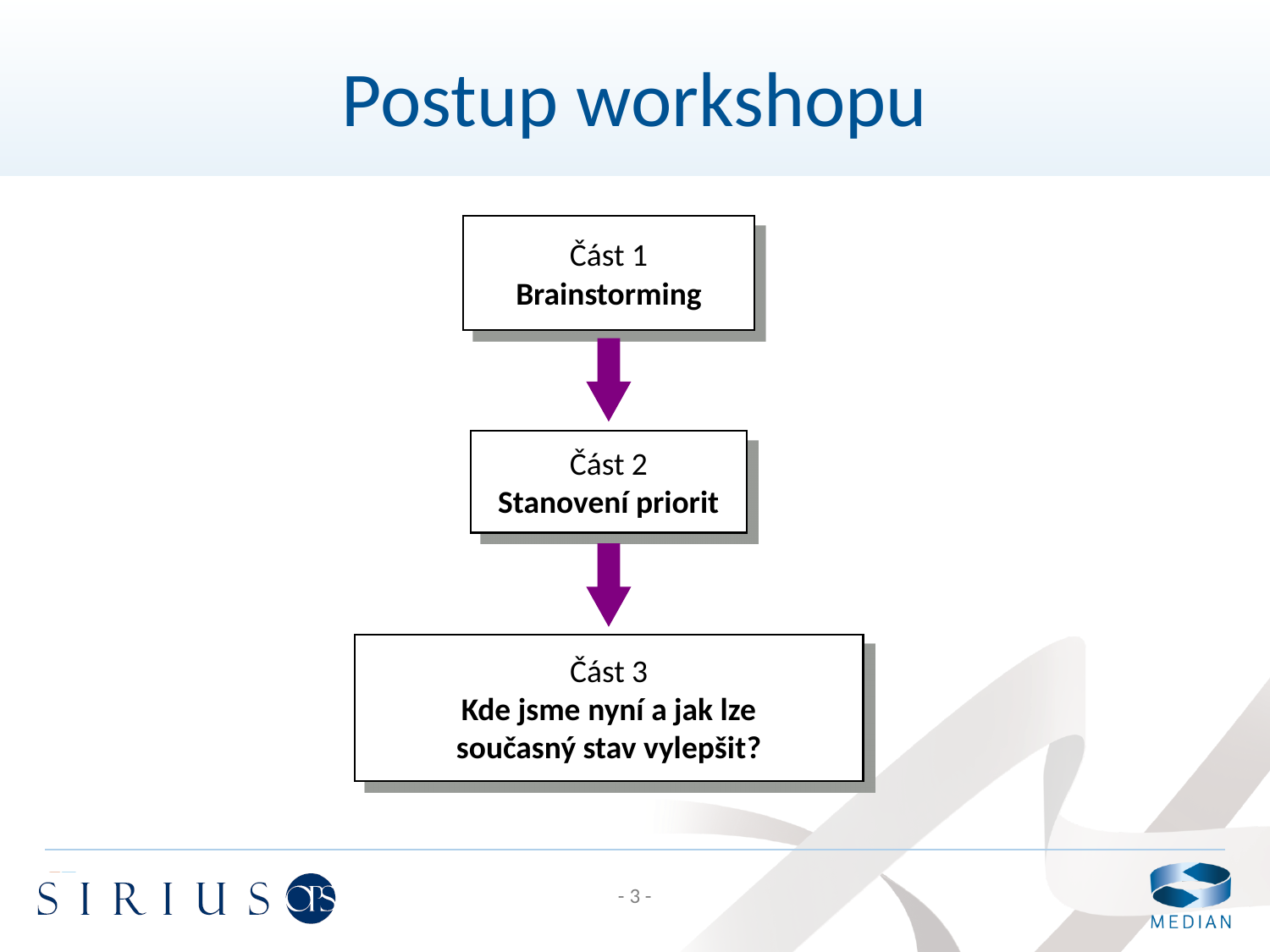

# Postup workshopu
Část 1
Brainstorming

Část 2
Stanovení priorit

Část 3
Kde jsme nyní a jak lze
současný stav vylepšit?